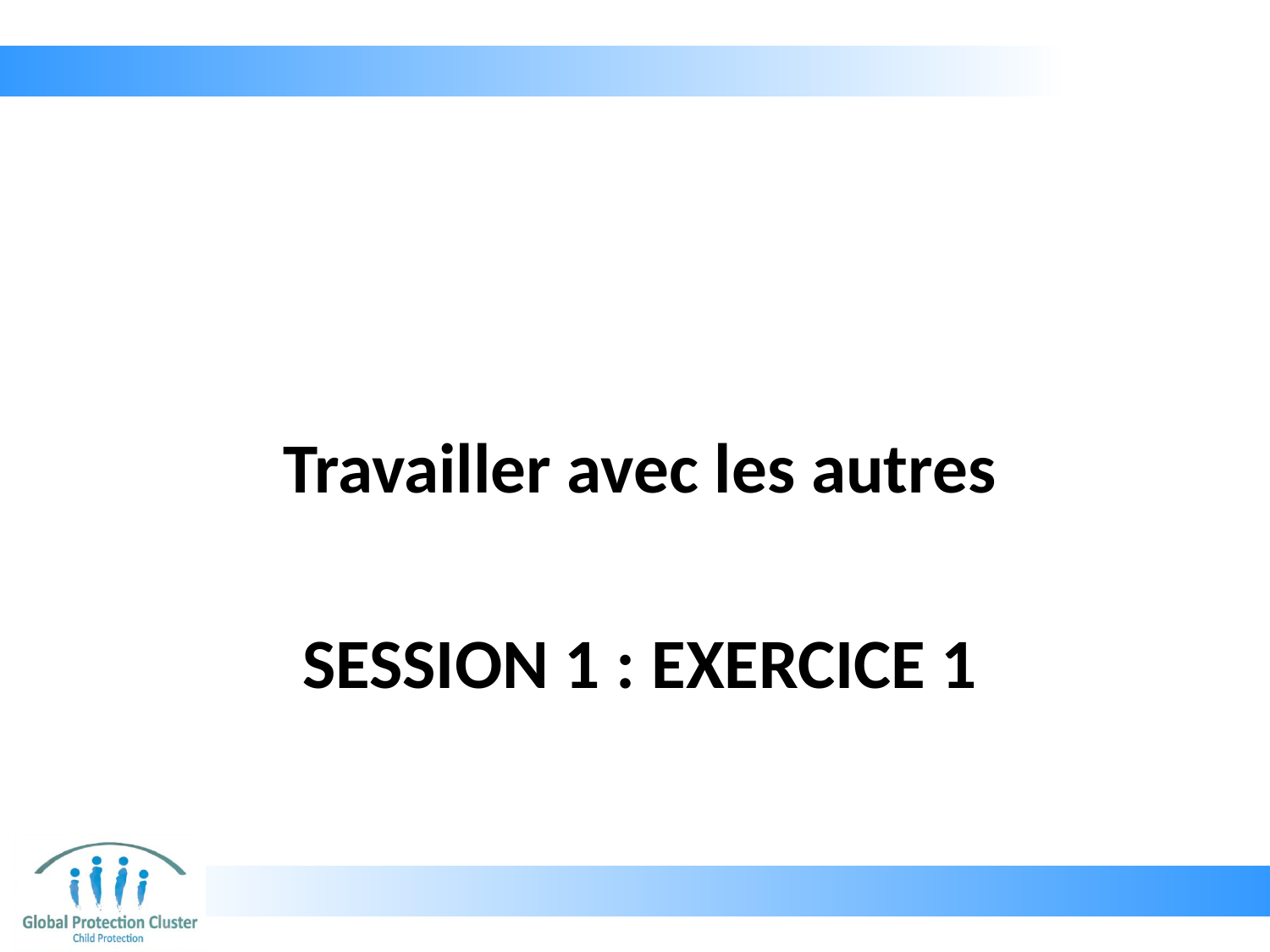

Travailler avec les autres

# SESSION 1 : EXERCICE 1